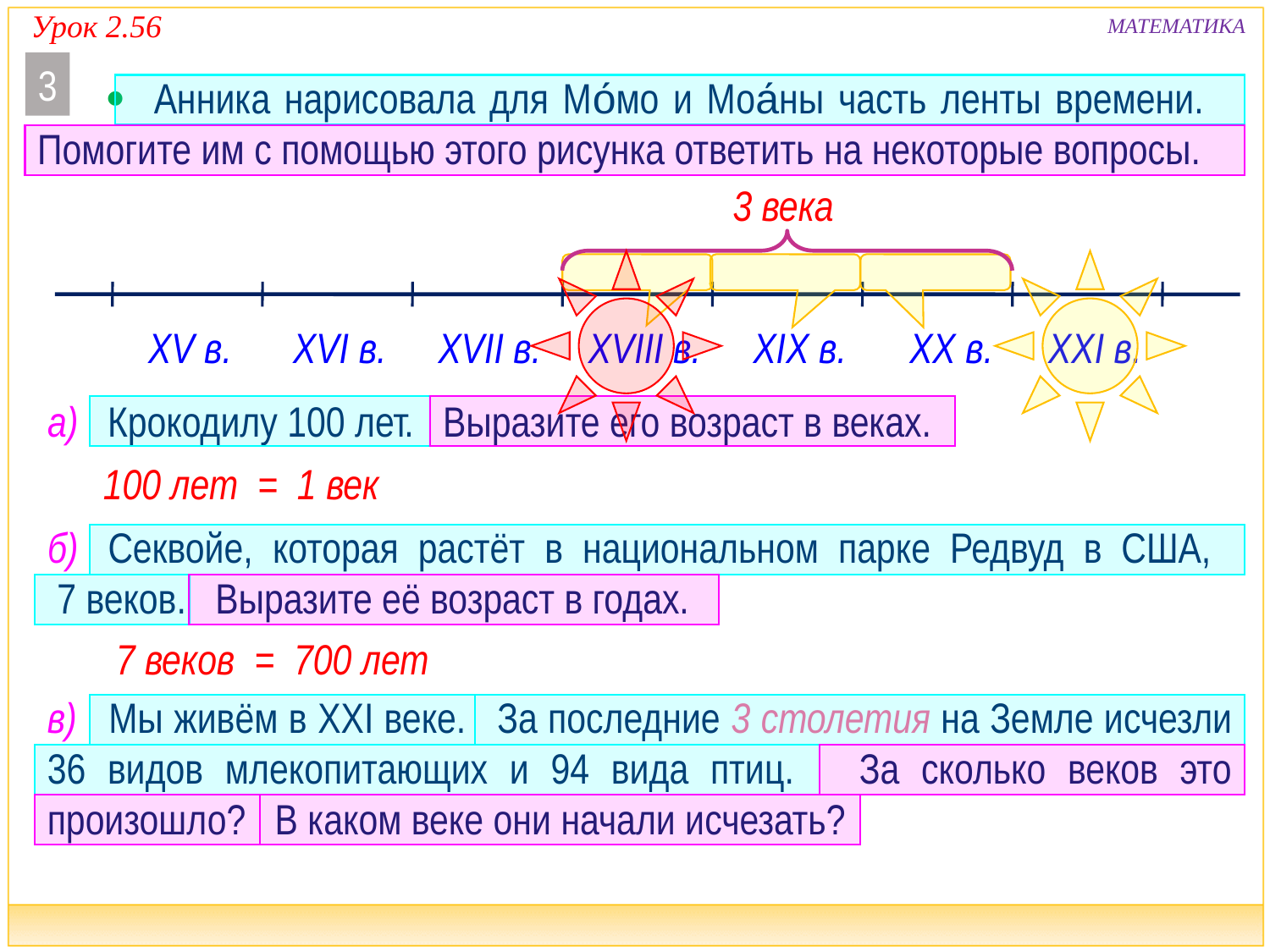

Урок 2.56
МАТЕМАТИКА

3
     •  Анника нарисовала для Мо́мо и Моа́ны часть ленты времени.   Помогите им с помощью этого рисунка ответить на некоторые вопросы.

3 века

XV в.
XVI в.
XVII в.
XVIII в.
XIX в.
XX в.
XXI в.
а)   Крокодилу 100 лет.   Выразите его возраст в веках.

100 лет  =  1 век
б)   Секвойе,  которая  растёт  в  национальном  парке  Редвуд  в  США,    7 веков.   Выразите её возраст в годах.

7 веков  =  700 лет
в)   Мы живём в XXI веке.   За последние 3 столетия на Земле исчезли 36 видов млекопитающих и 94 вида птиц.   За сколько веков это произошло?   В каком веке они начали исчезать?